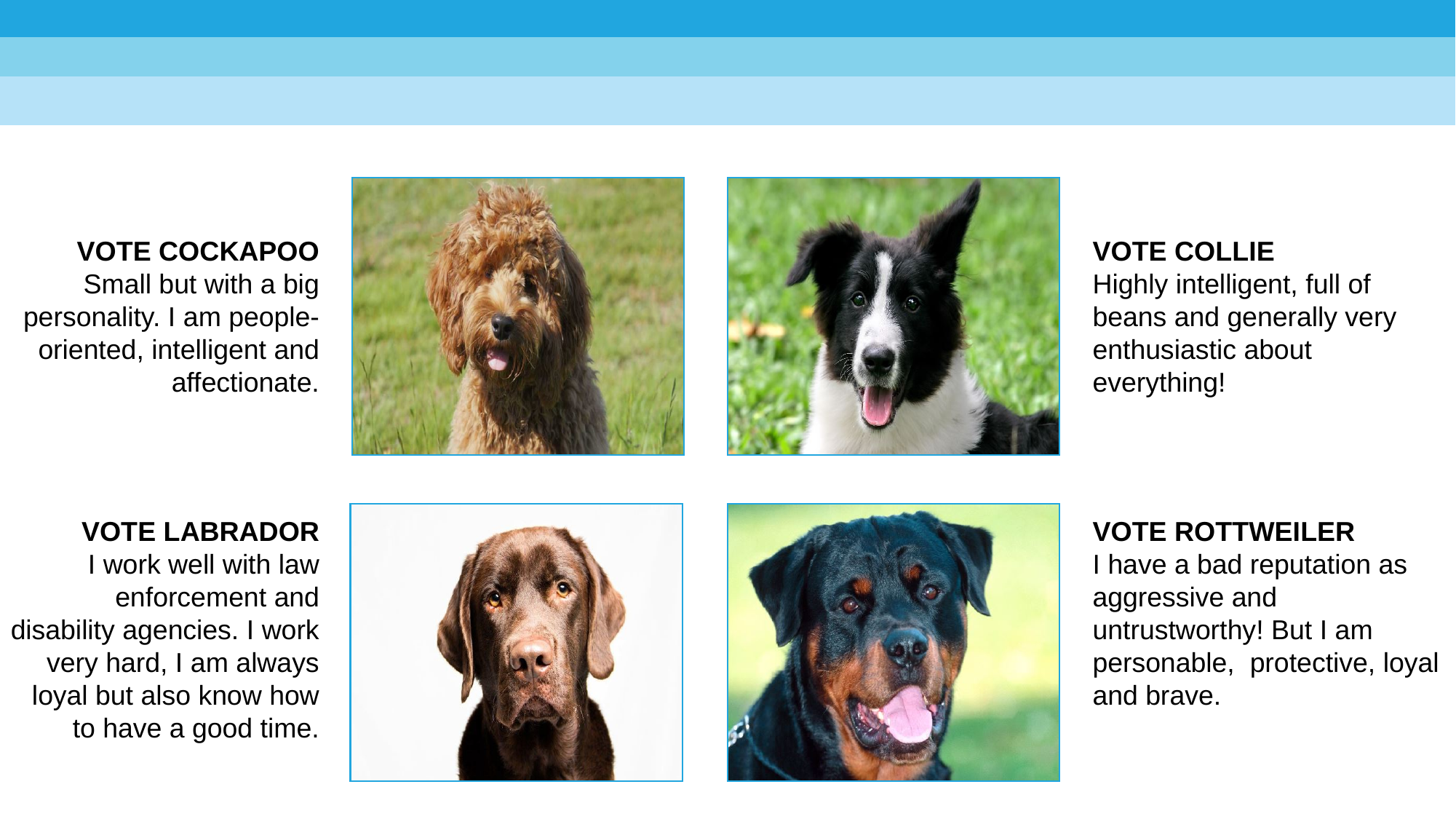

VOTE COCKAPOO
Small but with a big personality. I am people-oriented, intelligent and affectionate.
VOTE COLLIE
Highly intelligent, full of beans and generally very enthusiastic about everything!

VOTE LABRADOR
I work well with law enforcement and disability agencies. I work very hard, I am always loyal but also know how to have a good time.
VOTE ROTTWEILER
I have a bad reputation as aggressive and untrustworthy! But I am personable,  protective, loyal and brave.